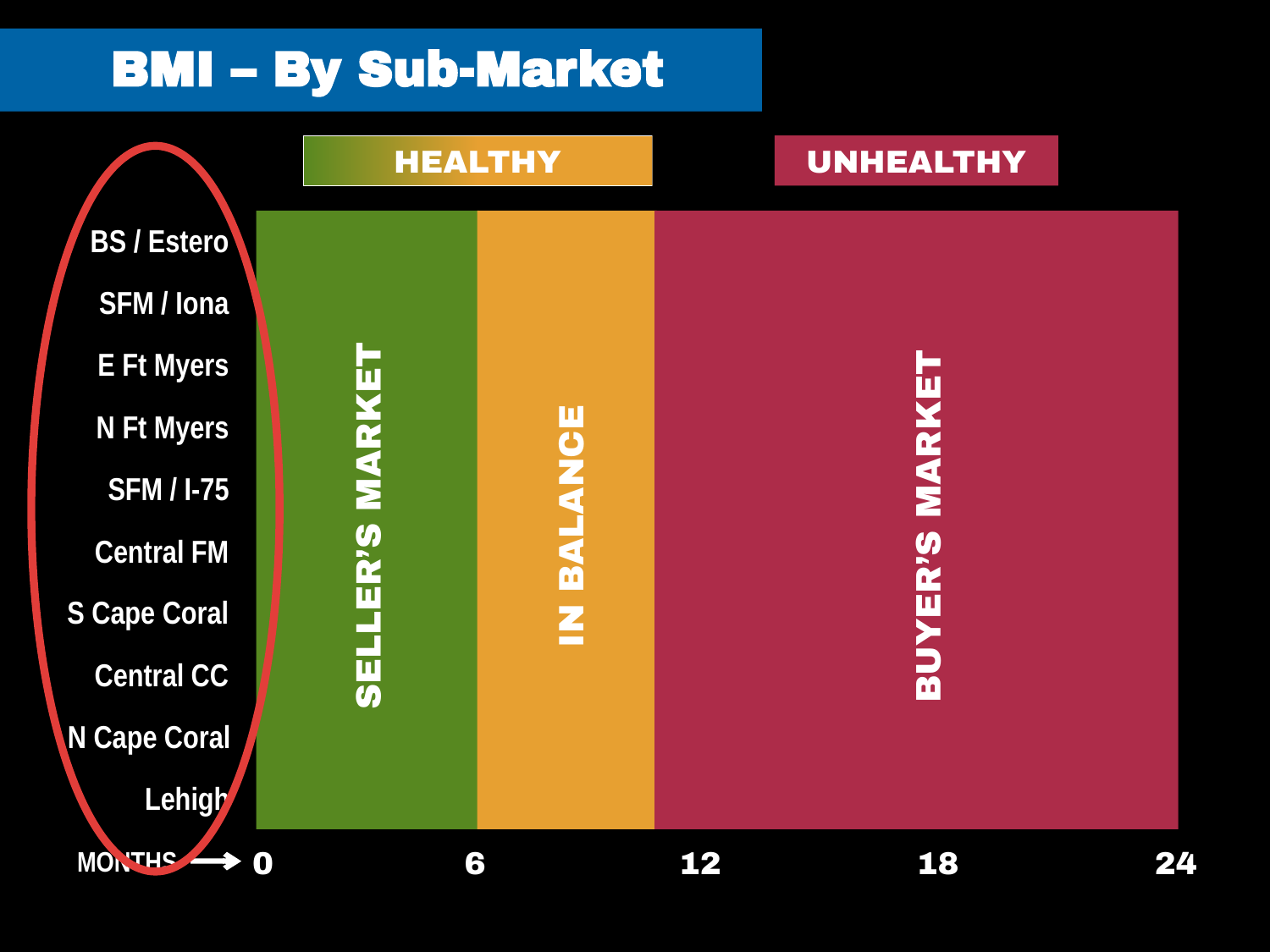

BMI – By Sub-Market
HEALTHY
UNHEALTHY

BS / Estero
SFM / Iona
E Ft Myers
N Ft Myers
SFM / I-75
SELLER’S MARKET
IN BALANCE
BUYER’S MARKET
Central FM
S Cape Coral
Central CC
N Cape Coral
Lehigh
0
6
12
18
24
MONTHS